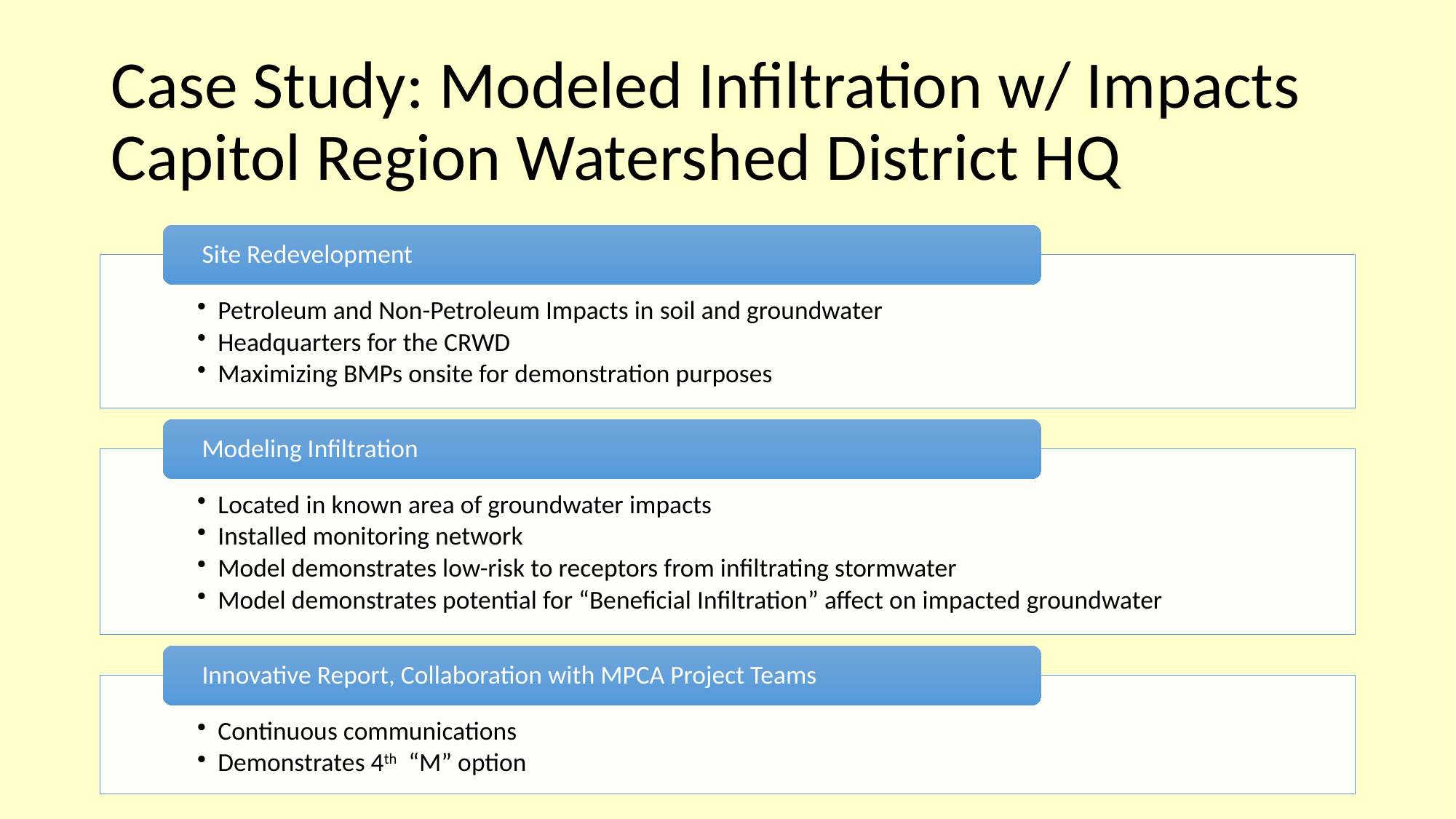

# Case Study: Modeled Infiltration w/ Impacts Capitol Region Watershed District HQ
Petroleum and Non-Petroleum Impacts in soil and groundwater
Headquarters for the CRWD
Maximizing BMPs onsite for demonstration purposes
Site Redevelopment
Located in known area of groundwater impacts
Installed monitoring network
Model demonstrates low-risk to receptors from infiltrating stormwater
Model demonstrates potential for “Beneficial Infiltration” affect on impacted groundwater
Modeling Infiltration
Continuous communications
Demonstrates 4th  “M” option
Innovative Report, Collaboration with MPCA Project Teams